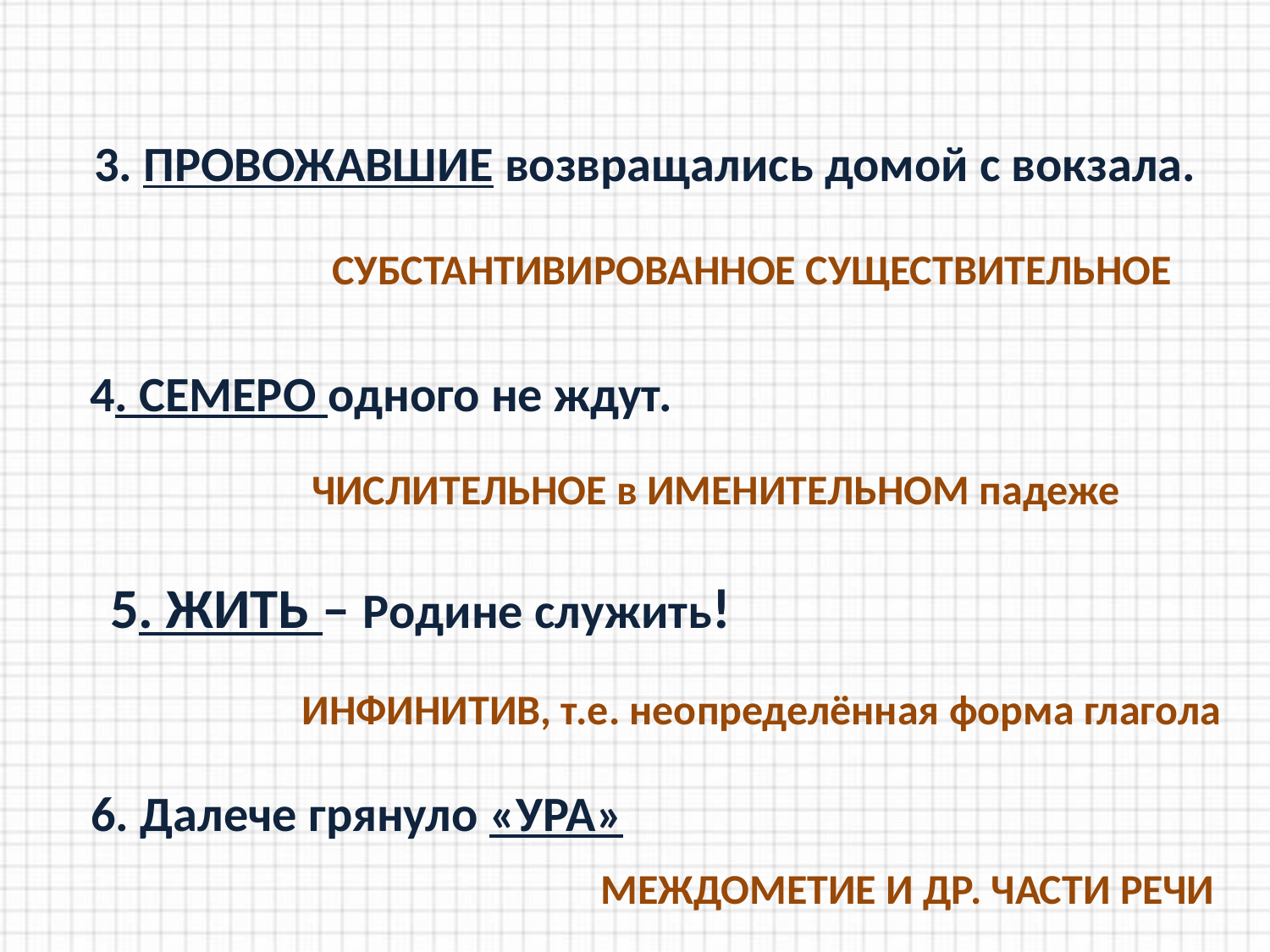

3. ПРОВОЖАВШИЕ возвращались домой с вокзала.
СУБСТАНТИВИРОВАННОЕ СУЩЕСТВИТЕЛЬНОЕ
4. СЕМЕРО одного не ждут.
ЧИСЛИТЕЛЬНОЕ в ИМЕНИТЕЛЬНОМ падеже
5. ЖИТЬ – Родине служить!
ИНФИНИТИВ, т.е. неопределённая форма глагола
6. Далече грянуло «УРА»
МЕЖДОМЕТИЕ И ДР. ЧАСТИ РЕЧИ